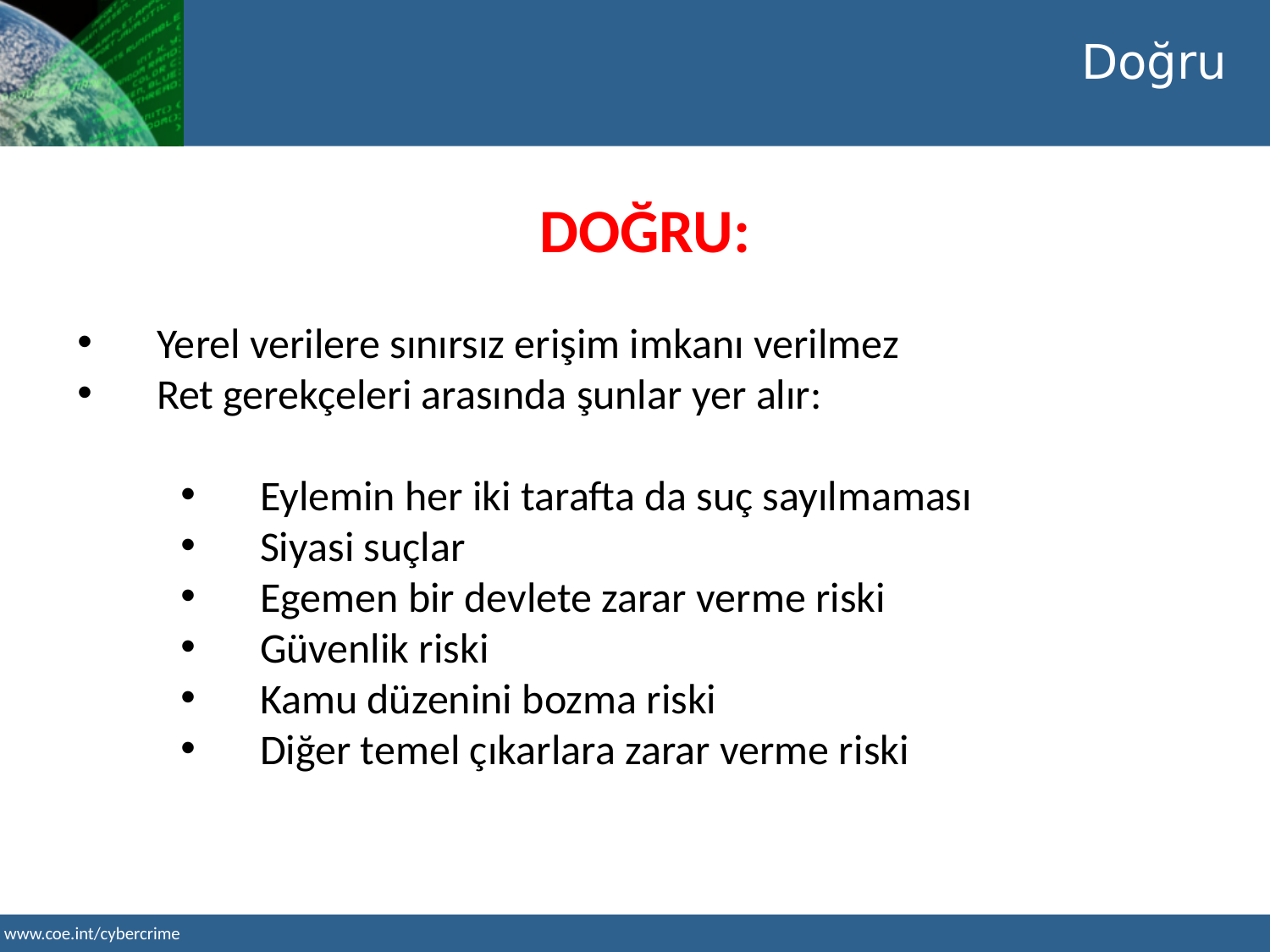

Doğru
DOĞRU:

Yerel verilere sınırsız erişim imkanı verilmez
Ret gerekçeleri arasında şunlar yer alır:

Eylemin her iki tarafta da suç sayılmaması
Siyasi suçlar
Egemen bir devlete zarar verme riski
Güvenlik riski
Kamu düzenini bozma riski
Diğer temel çıkarlara zarar verme riski